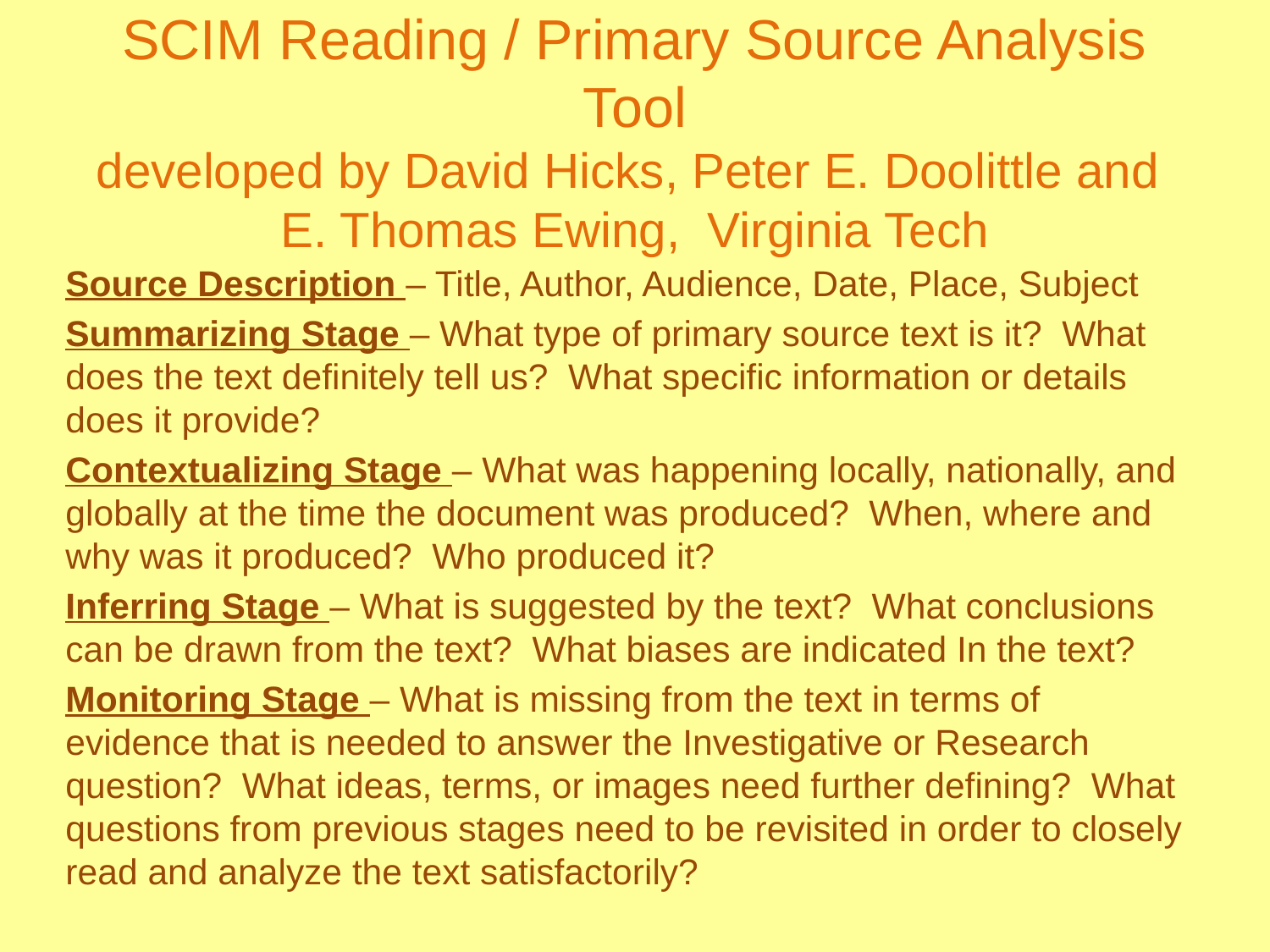

# SCIM Reading / Primary Source Analysis Tool developed by David Hicks, Peter E. Doolittle and E. Thomas Ewing,  Virginia Tech
Source Description – Title, Author, Audience, Date, Place, Subject
Summarizing Stage – What type of primary source text is it?  What does the text definitely tell us?  What specific information or details does it provide?
Contextualizing Stage – What was happening locally, nationally, and globally at the time the document was produced?  When, where and why was it produced?  Who produced it?
Inferring Stage – What is suggested by the text?  What conclusions can be drawn from the text?  What biases are indicated In the text?
Monitoring Stage – What is missing from the text in terms of evidence that is needed to answer the Investigative or Research question?  What ideas, terms, or images need further defining?  What questions from previous stages need to be revisited in order to closely read and analyze the text satisfactorily?